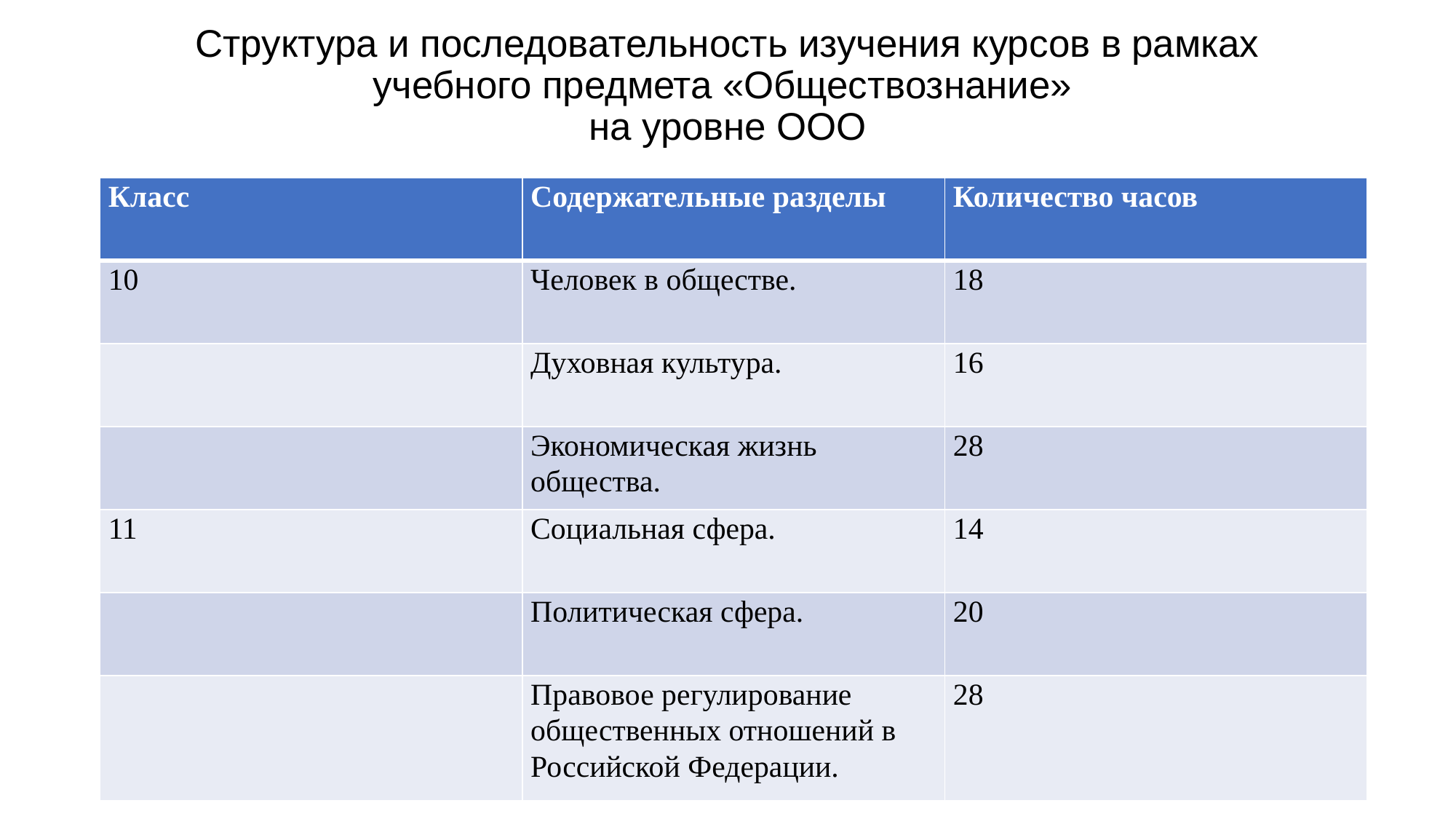

# Структура и последовательность изучения курсов в рамках учебного предмета «Обществознание» на уровне ООО
| Класс | Содержательные разделы | Количество часов |
| --- | --- | --- |
| 10 | Человек в обществе. | 18 |
|  | Духовная культура. | 16 |
|  | Экономическая жизнь общества. | 28 |
| 11 | Социальная сфера. | 14 |
|  | Политическая сфера. | 20 |
|  | Правовое регулирование общественных отношений в Российской Федерации. | 28 |